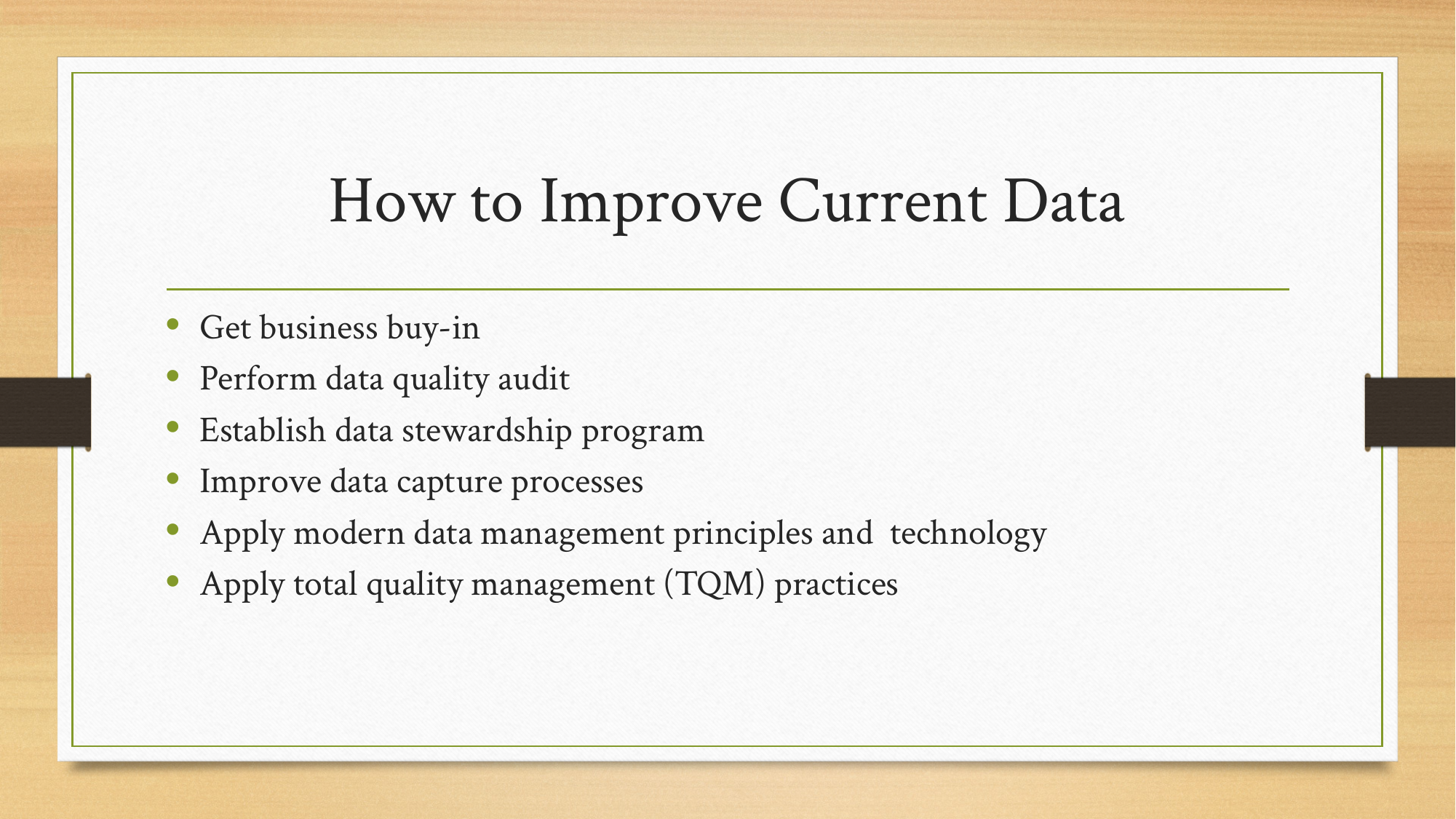

# How to Improve Current Data
Get business buy-in
Perform data quality audit
Establish data stewardship program
Improve data capture processes
Apply modern data management principles and  technology
Apply total quality management (TQM) practices